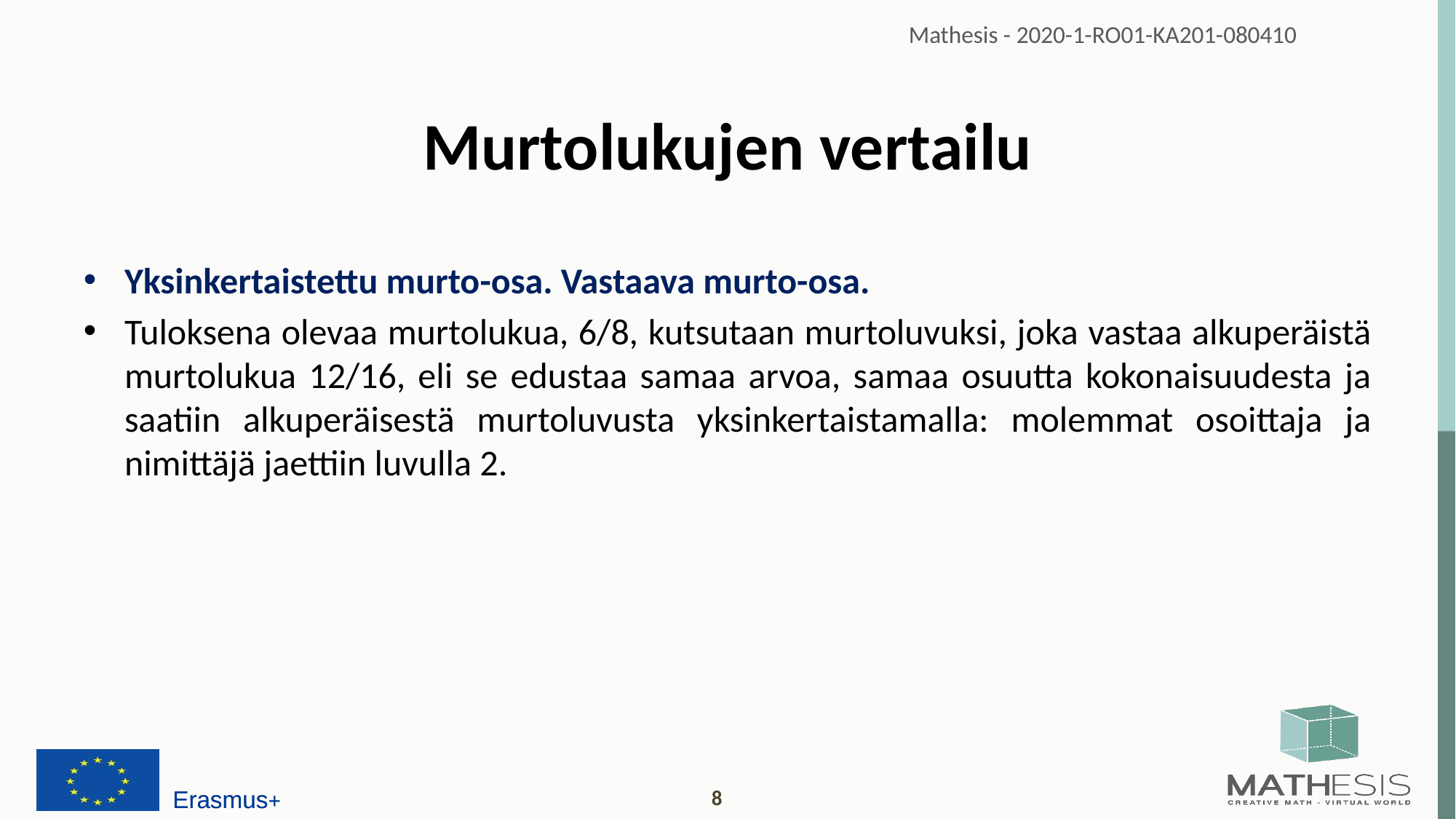

# Murtolukujen vertailu
Yksinkertaistettu murto-osa. Vastaava murto-osa.
Tuloksena olevaa murtolukua, 6/8, kutsutaan murtoluvuksi, joka vastaa alkuperäistä murtolukua 12/16, eli se edustaa samaa arvoa, samaa osuutta kokonaisuudesta ja saatiin alkuperäisestä murtoluvusta yksinkertaistamalla: molemmat osoittaja ja nimittäjä jaettiin luvulla 2.